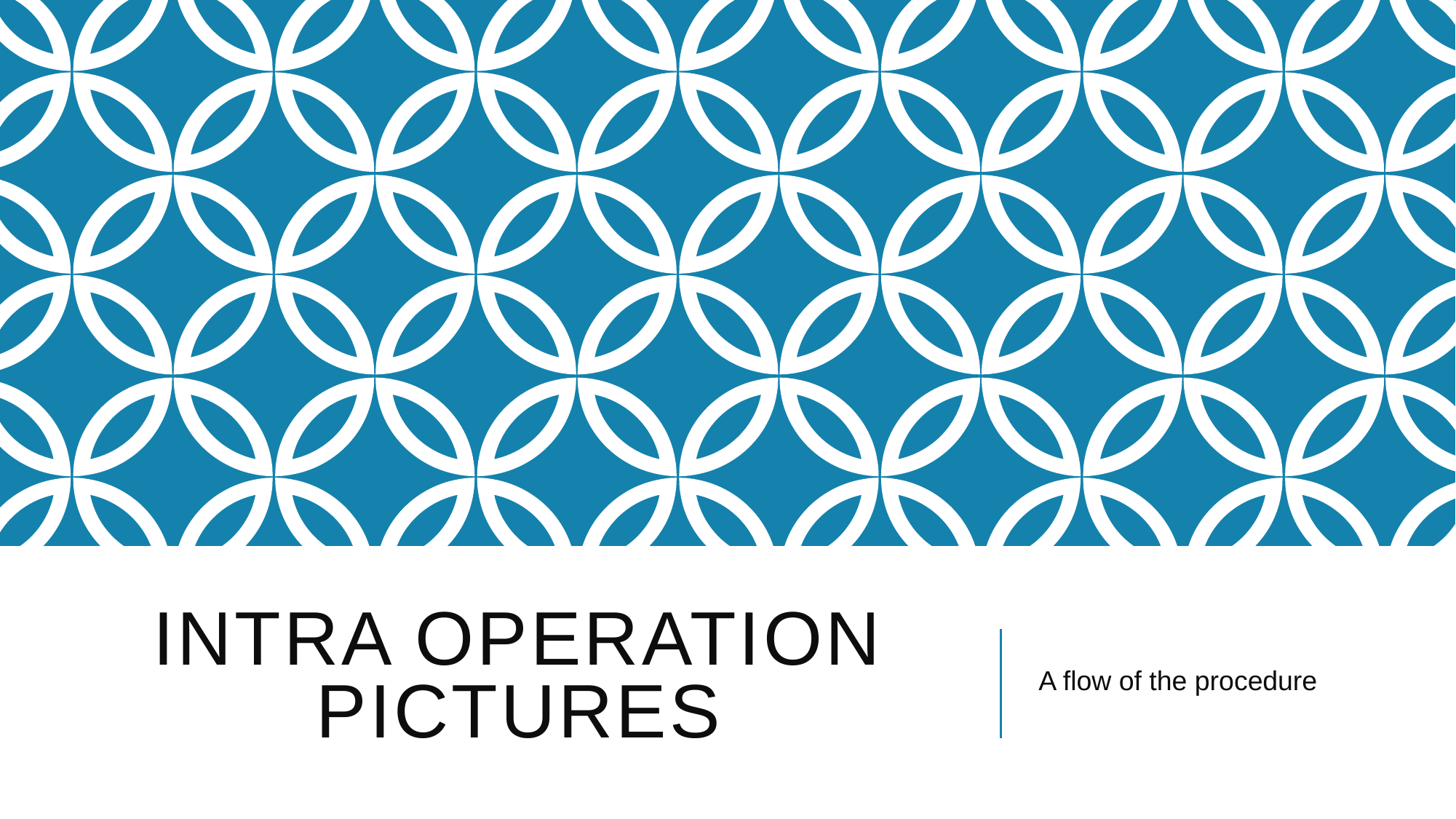

# Intra Operation Pictures
A flow of the procedure